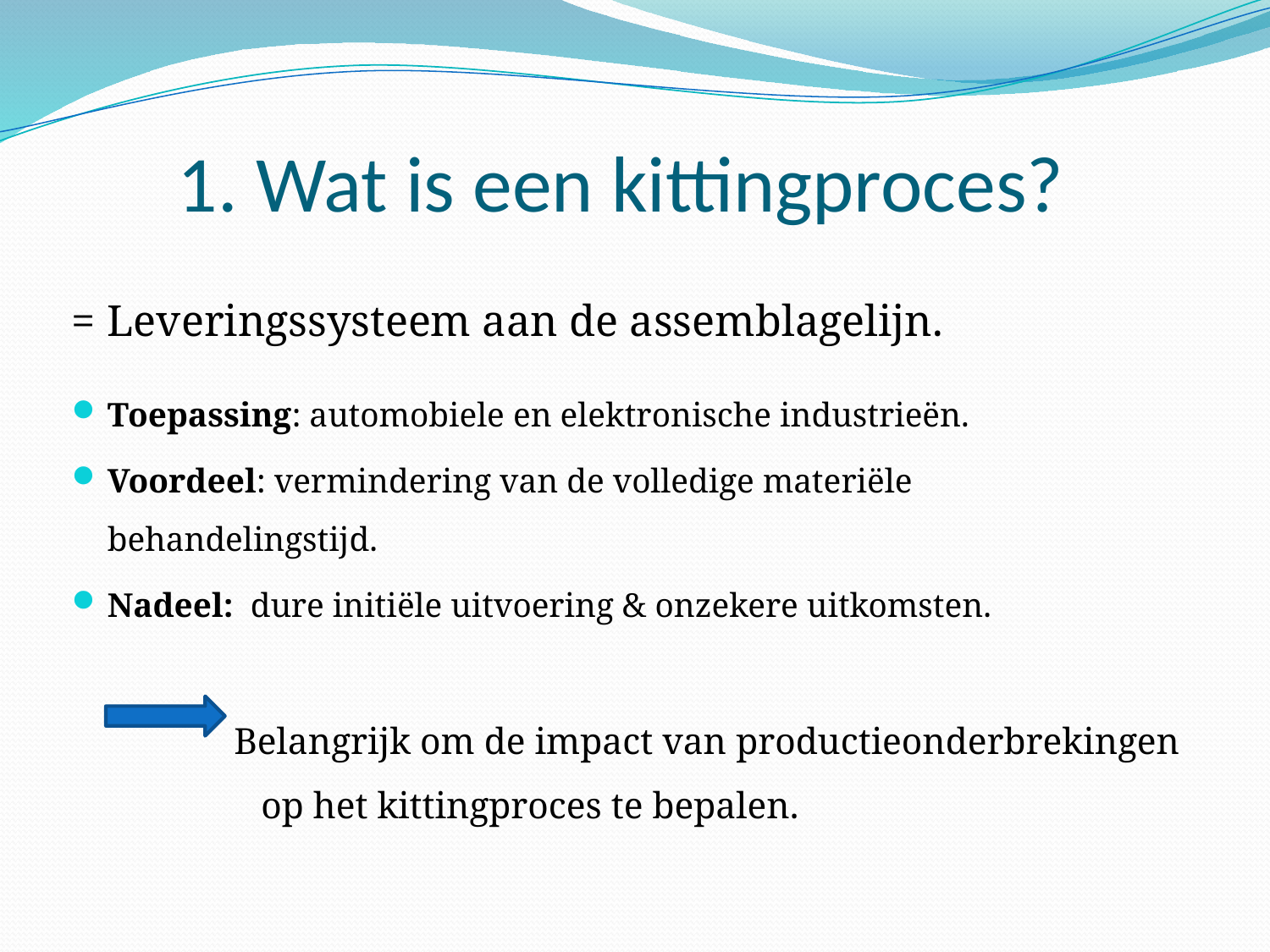

# 1. Wat is een kittingproces?
= Leveringssysteem aan de assemblagelijn.

Toepassing: automobiele en elektronische industrieën.
Voordeel: vermindering van de volledige materiële behandelingstijd.
Nadeel:  dure initiële uitvoering & onzekere uitkomsten.

Belangrijk om de impact van productieonderbrekingen op het kittingproces te bepalen.